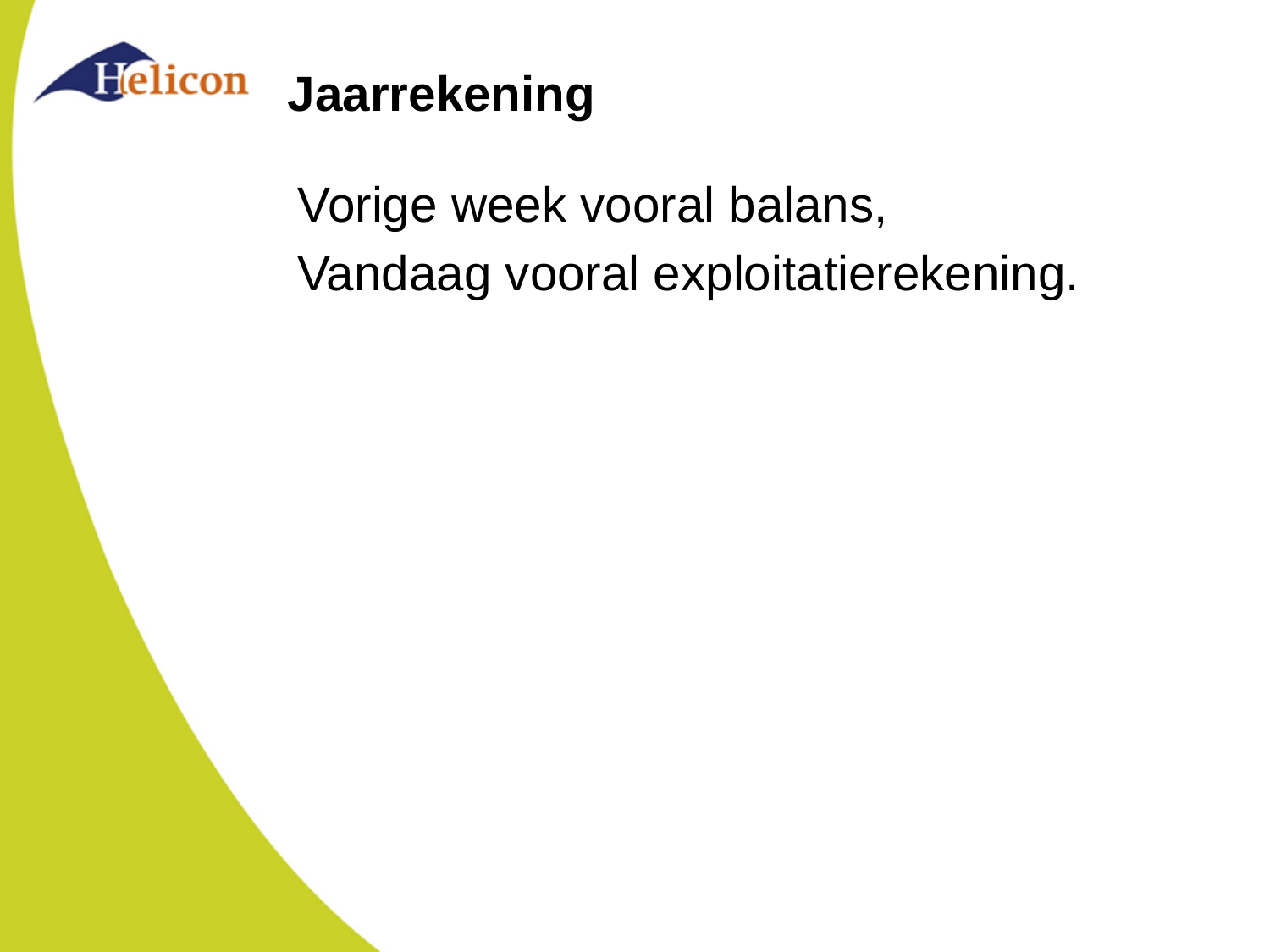

# Jaarrekening
Vorige week vooral balans,
Vandaag vooral exploitatierekening.